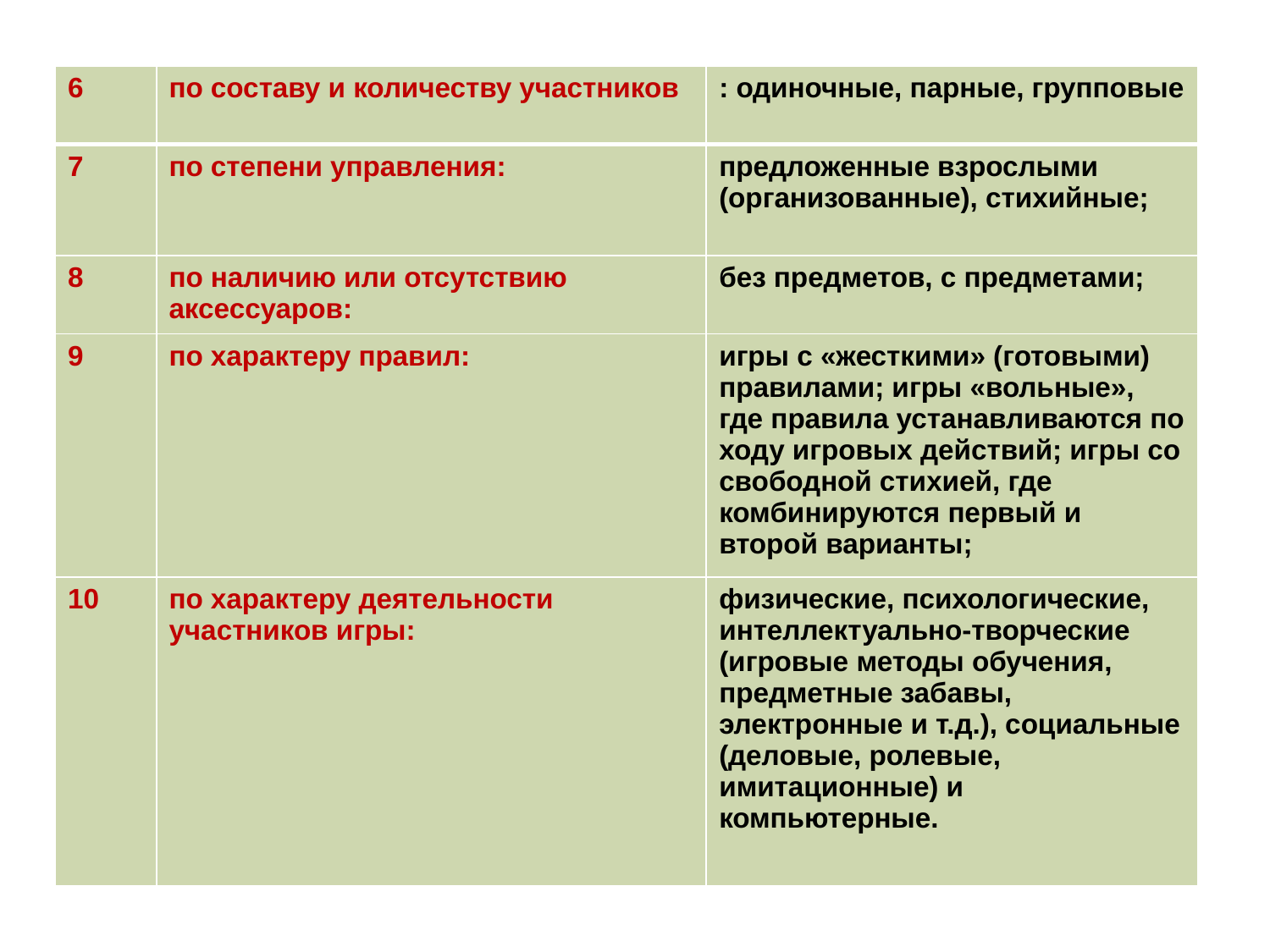

| 6 | по составу и количеству участников | : одиночные, парные, групповые |
| --- | --- | --- |
| 7 | по степени управления: | предложенные взрослыми (организованные), стихийные; |
| 8 | по наличию или отсутствию аксессуаров: | без предметов, с предметами; |
| 9 | по характеру правил: | игры с «жесткими» (готовыми) правилами; игры «вольные», где правила устанавливаются по ходу игровых действий; игры со свободной стихией, где комбинируются первый и второй варианты; |
| 10 | по характеру деятельности участников игры: | физические, психологические, интеллектуально-творческие (игровые методы обучения, предметные забавы, электронные и т.д.), социальные (деловые, ролевые, имитационные) и компьютерные. |